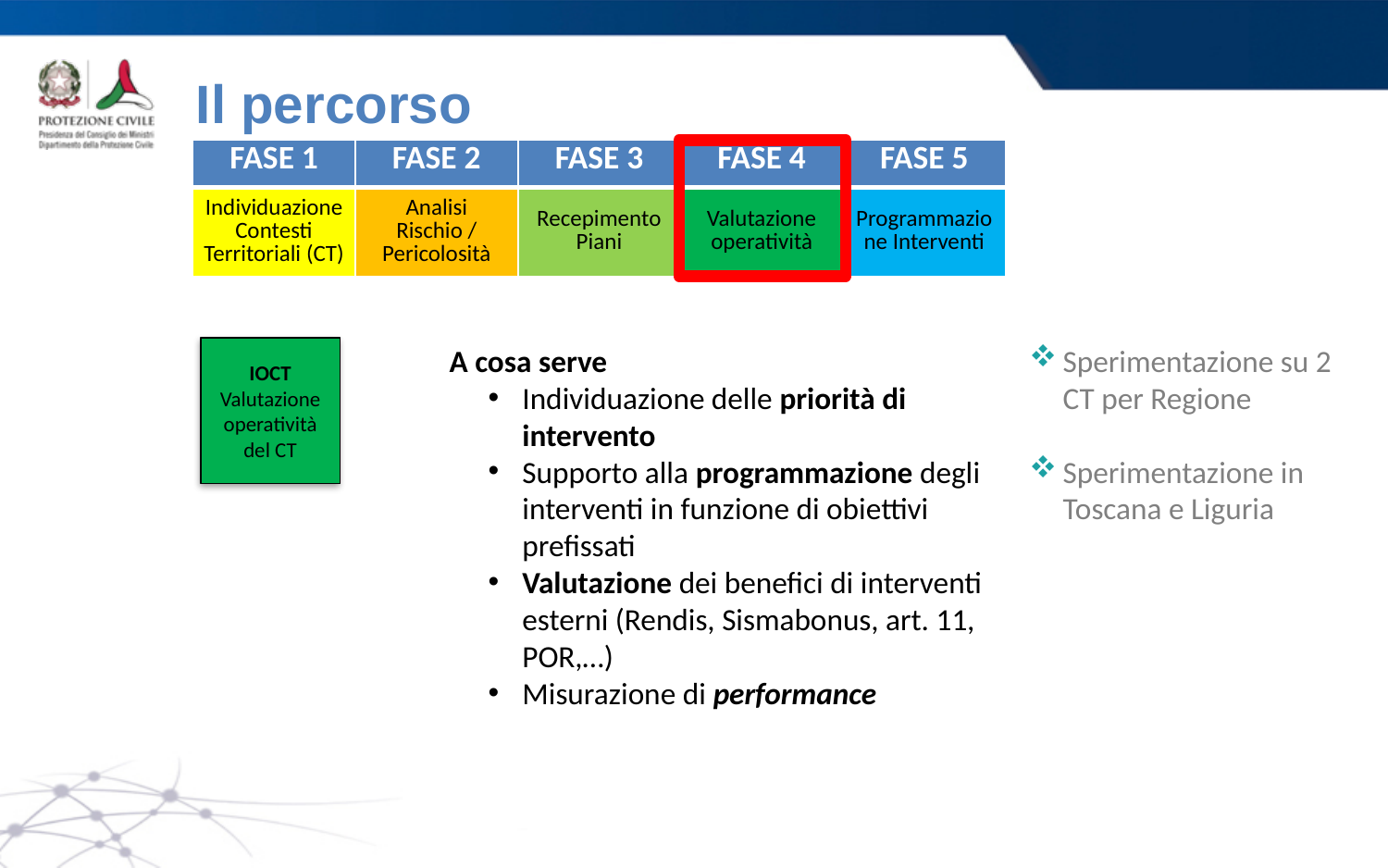

# Il percorso
| FASE 1 | FASE 2 | FASE 3 | FASE 4 | FASE 5 |
| --- | --- | --- | --- | --- |
| Individuazione Contesti Territoriali (CT) | Analisi Rischio / Pericolosità | Recepimento Piani | Valutazione operatività | Programmazione Interventi |

Sperimentazione su 2 CT per Regione

Sperimentazione in Toscana e Liguria

A cosa serve
Individuazione delle priorità di intervento
Supporto alla programmazione degli interventi in funzione di obiettivi prefissati
Valutazione dei benefici di interventi esterni (Rendis, Sismabonus, art. 11, POR,…)
Misurazione di performance

IOCT
Valutazione operatività del CT